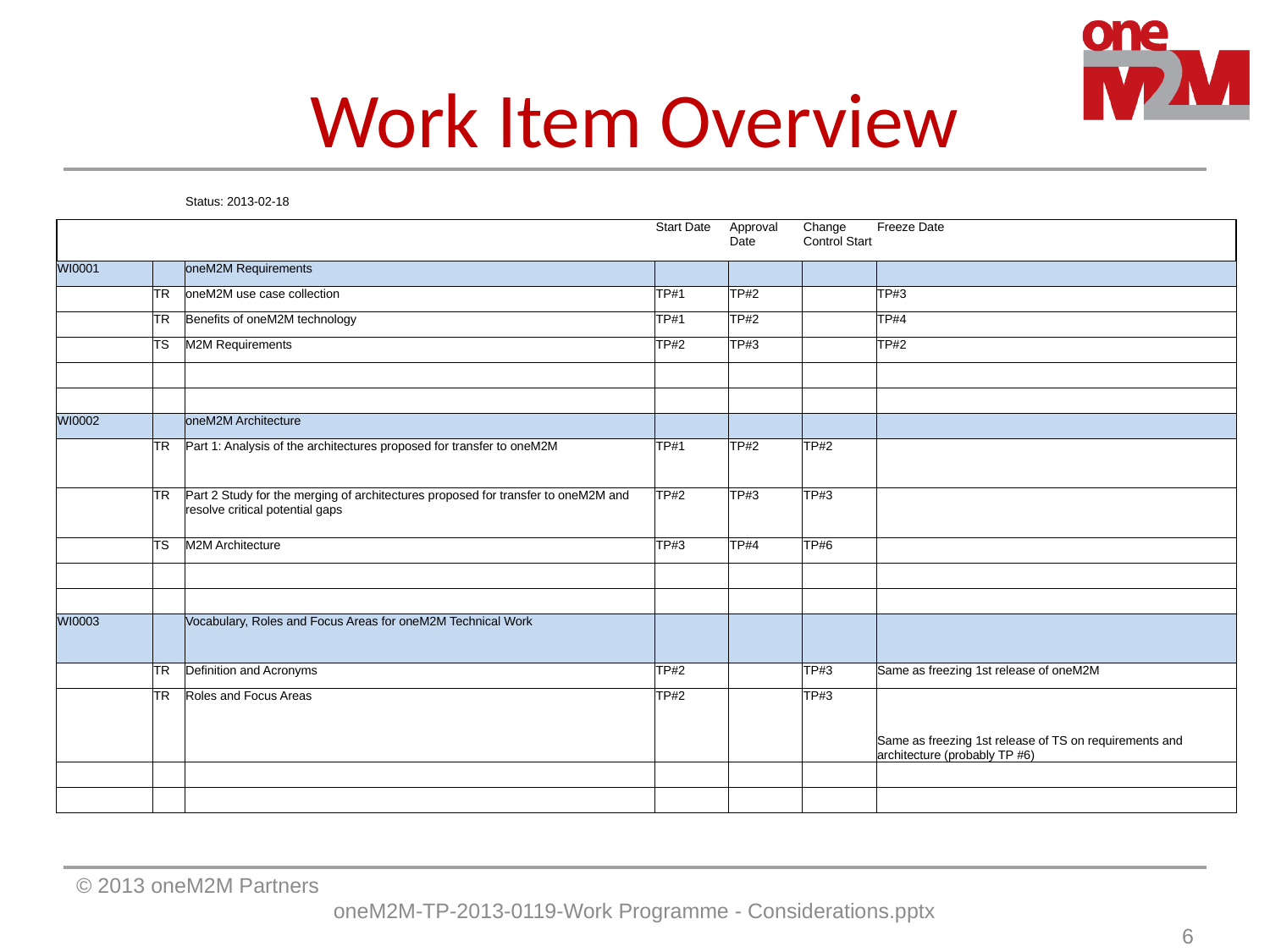

# Work Item Overview
|  |  | Status: 2013-02-18 |  |  |  |  |
| --- | --- | --- | --- | --- | --- | --- |
|  |  |  | Start Date | Approval Date | Change Control Start | Freeze Date |
| WI0001 |  | oneM2M Requirements |  |  |  |  |
|  | TR | oneM2M use case collection | TP#1 | TP#2 |  | TP#3 |
|  | TR | Benefits of oneM2M technology | TP#1 | TP#2 |  | TP#4 |
|  | TS | M2M Requirements | TP#2 | TP#3 |  | TP#2 |
|  |  |  |  |  |  |  |
|  |  |  |  |  |  |  |
| WI0002 |  | oneM2M Architecture |  |  |  |  |
|  | TR | Part 1: Analysis of the architectures proposed for transfer to oneM2M | TP#1 | TP#2 | TP#2 |  |
|  | TR | Part 2 Study for the merging of architectures proposed for transfer to oneM2M and resolve critical potential gaps | TP#2 | TP#3 | TP#3 |  |
|  | TS | M2M Architecture | TP#3 | TP#4 | TP#6 |  |
|  |  |  |  |  |  |  |
|  |  |  |  |  |  |  |
| WI0003 |  | Vocabulary, Roles and Focus Areas for oneM2M Technical Work |  |  |  |  |
|  | TR | Definition and Acronyms | TP#2 |  | TP#3 | Same as freezing 1st release of oneM2M |
|  | TR | Roles and Focus Areas | TP#2 |  | TP#3 | Same as freezing 1st release of TS on requirements and architecture (probably TP #6) |
|  |  |  |  |  |  |  |
|  |  |  |  |  |  |  |
© 2013 oneM2M Partners
oneM2M-TP-2013-0119-Work Programme - Considerations.pptx
6